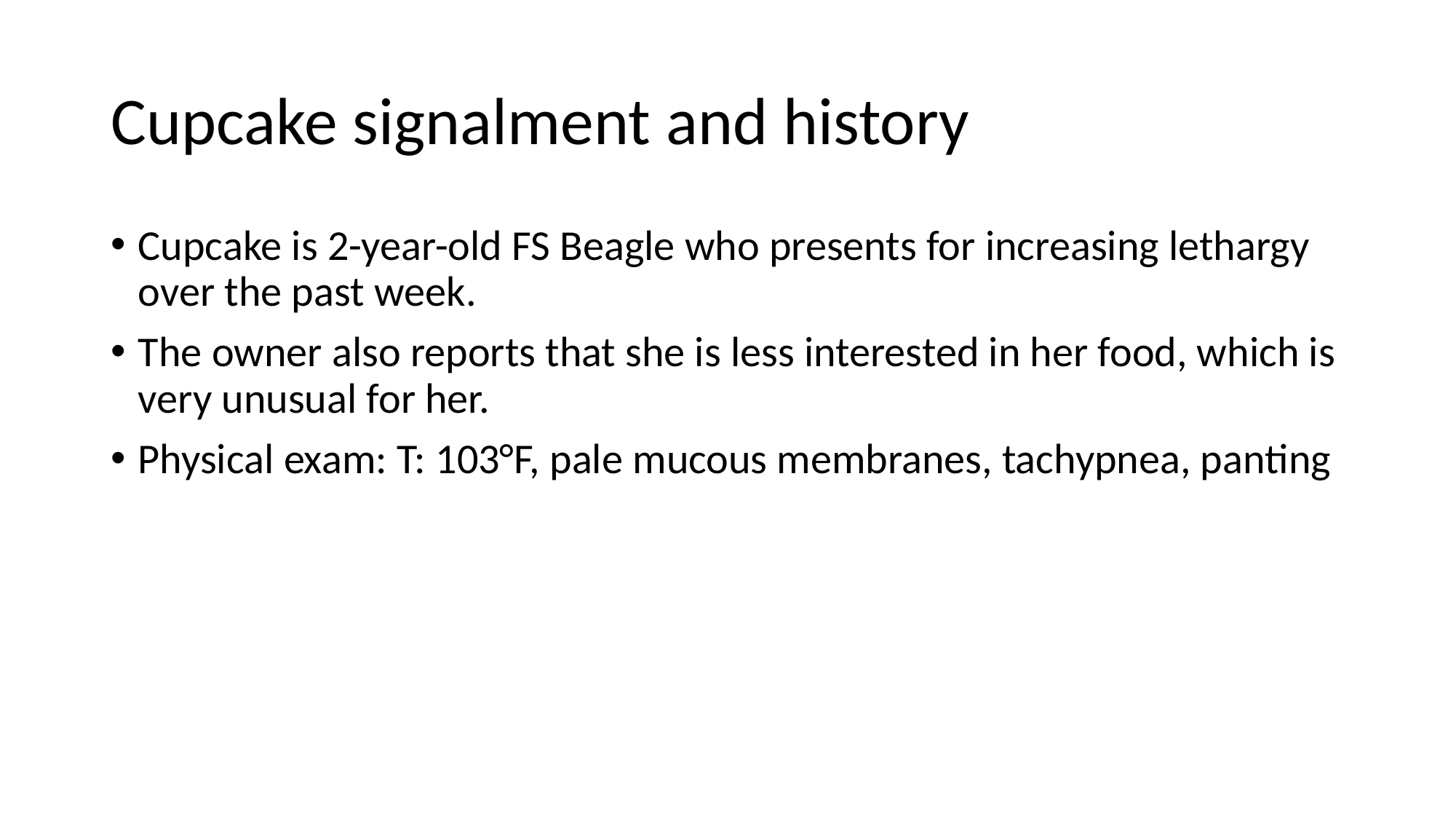

# Cupcake signalment and history
Cupcake is 2-year-old FS Beagle who presents for increasing lethargy over the past week.
The owner also reports that she is less interested in her food, which is very unusual for her.
Physical exam: T: 103°F, pale mucous membranes, tachypnea, panting